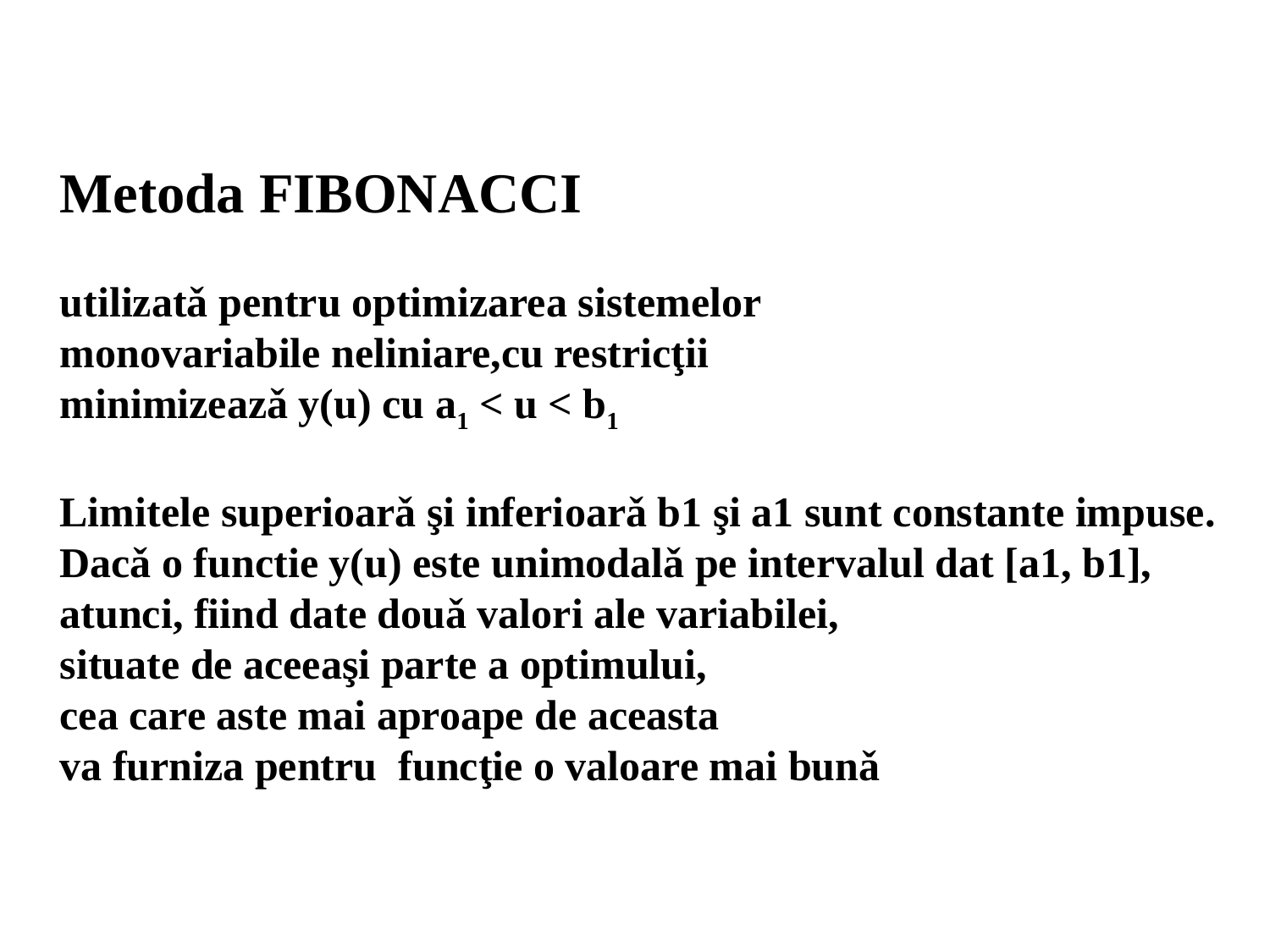

Metoda FIBONACCI

utilizatǎ pentru optimizarea sistemelor
monovariabile neliniare,cu restricţii
minimizeazǎ y(u) cu a1 < u < b1

Limitele superioarǎ şi inferioarǎ b1 şi a1 sunt constante impuse.
Dacǎ o functie y(u) este unimodalǎ pe intervalul dat [a1, b1],
atunci, fiind date douǎ valori ale variabilei,
situate de aceeaşi parte a optimului,
cea care aste mai aproape de aceasta
va furniza pentru  funcţie o valoare mai bunǎ